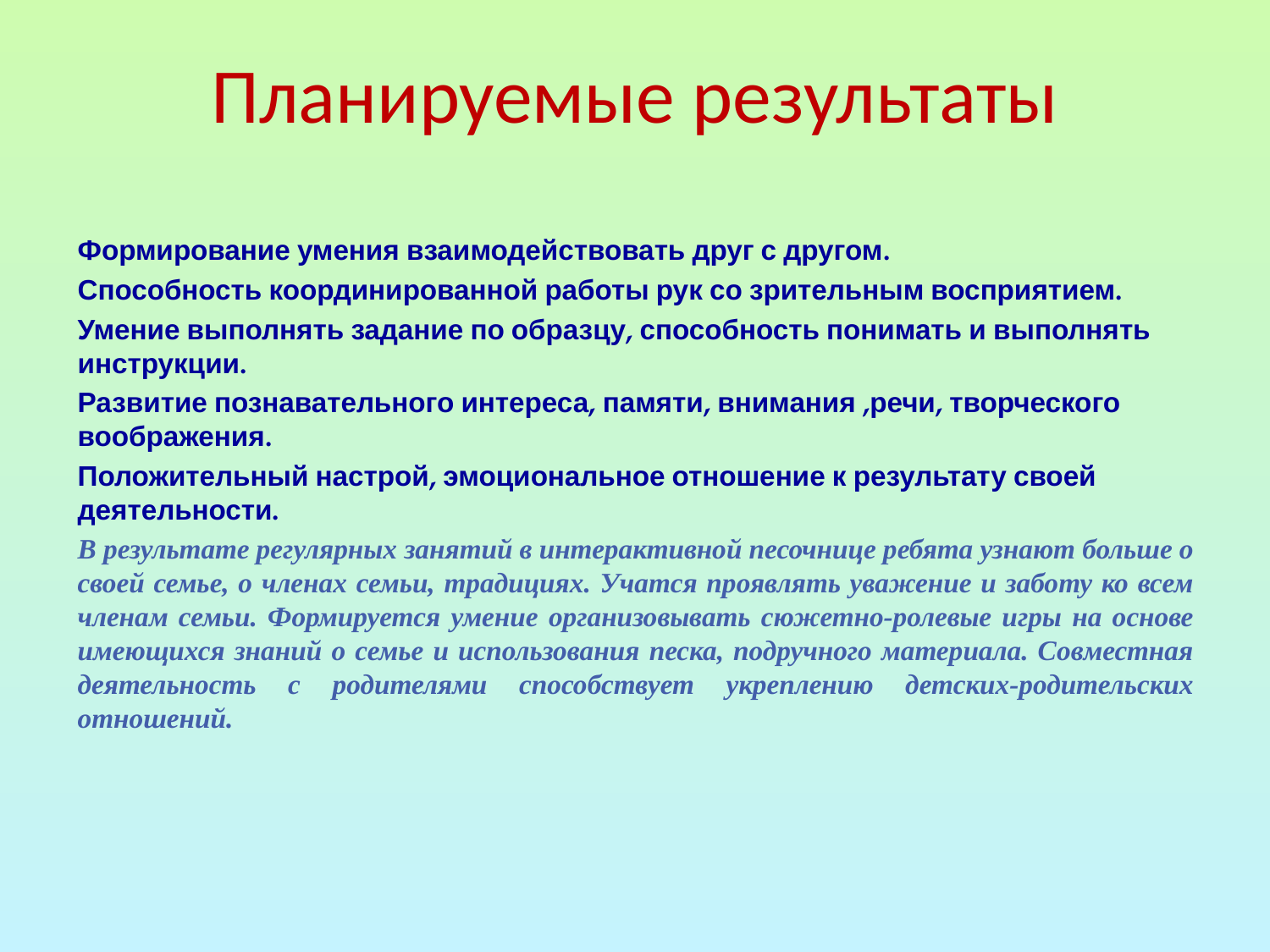

# Планируемые результаты
Формирование умения взаимодействовать друг с другом.
Способность координированной работы рук со зрительным восприятием.
Умение выполнять задание по образцу, способность понимать и выполнять инструкции.
Развитие познавательного интереса, памяти, внимания ,речи, творческого воображения.
Положительный настрой, эмоциональное отношение к результату своей деятельности.
В результате регулярных занятий в интерактивной песочнице ребята узнают больше о своей семье, о членах семьи, традициях. Учатся проявлять уважение и заботу ко всем членам семьи. Формируется умение организовывать сюжетно-ролевые игры на основе имеющихся знаний о семье и использования песка, подручного материала. Совместная деятельность с родителями способствует укреплению детских-родительских отношений.